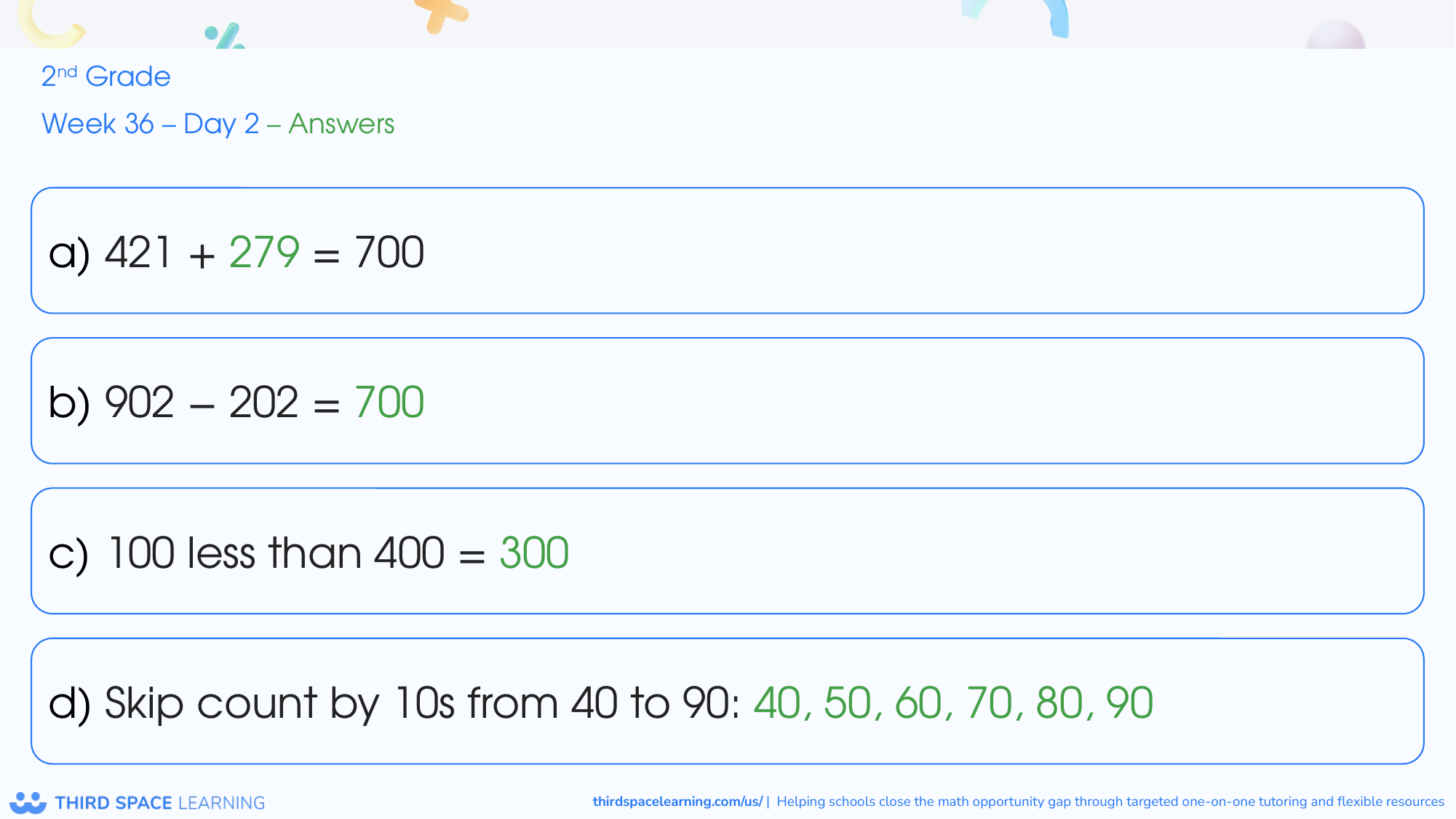

2nd Grade
Week 36 – Day 2 – Answers
421 + 279 = 700
902 − 202 = 700
100 less than 400 = 300
Skip count by 10s from 40 to 90: 40, 50, 60, 70, 80, 90